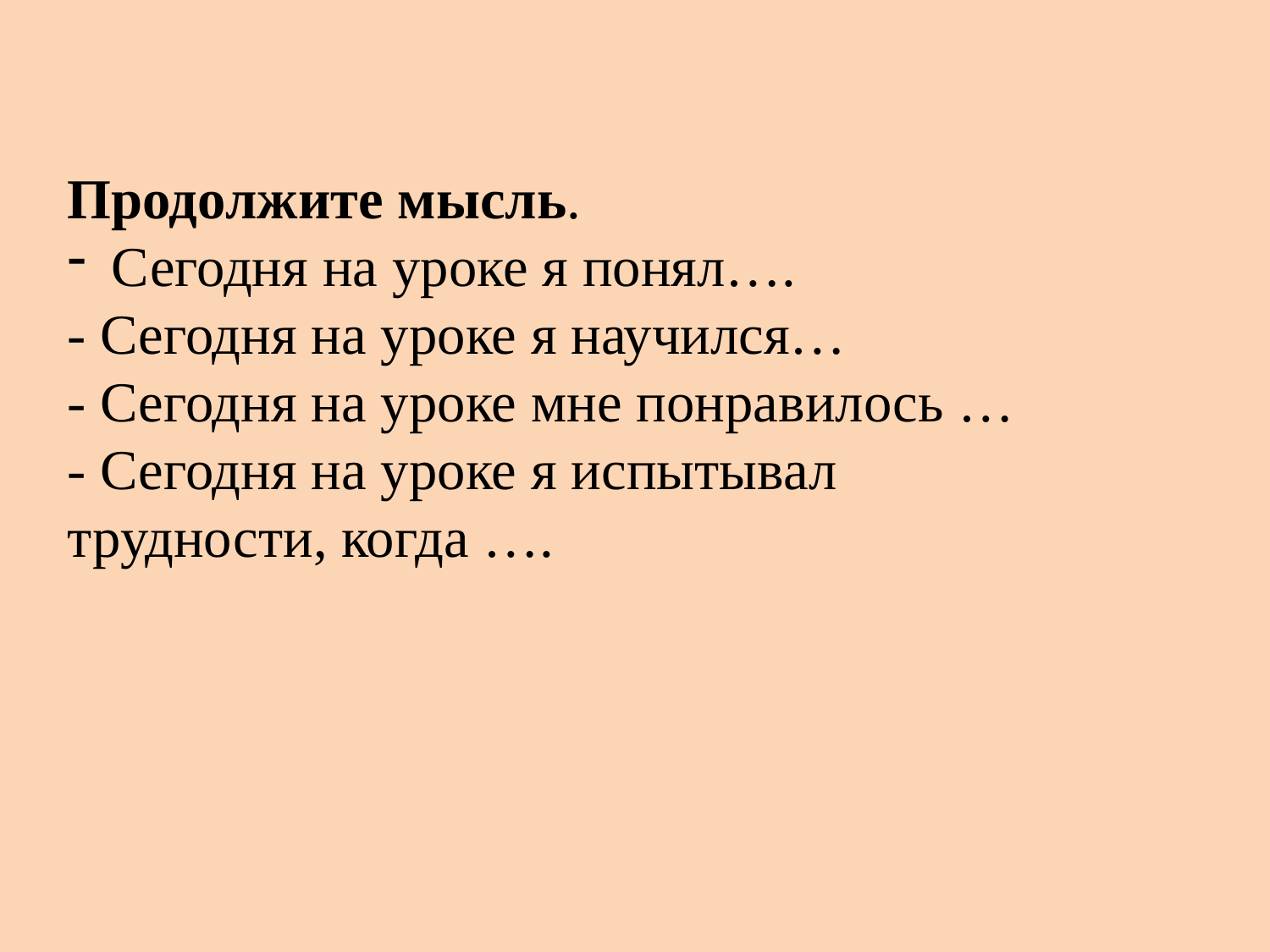

Продолжите мысль.
 Сегодня на уроке я понял….
- Сегодня на уроке я научился…
- Сегодня на уроке мне понравилось …
- Сегодня на уроке я испытывал трудности, когда ….